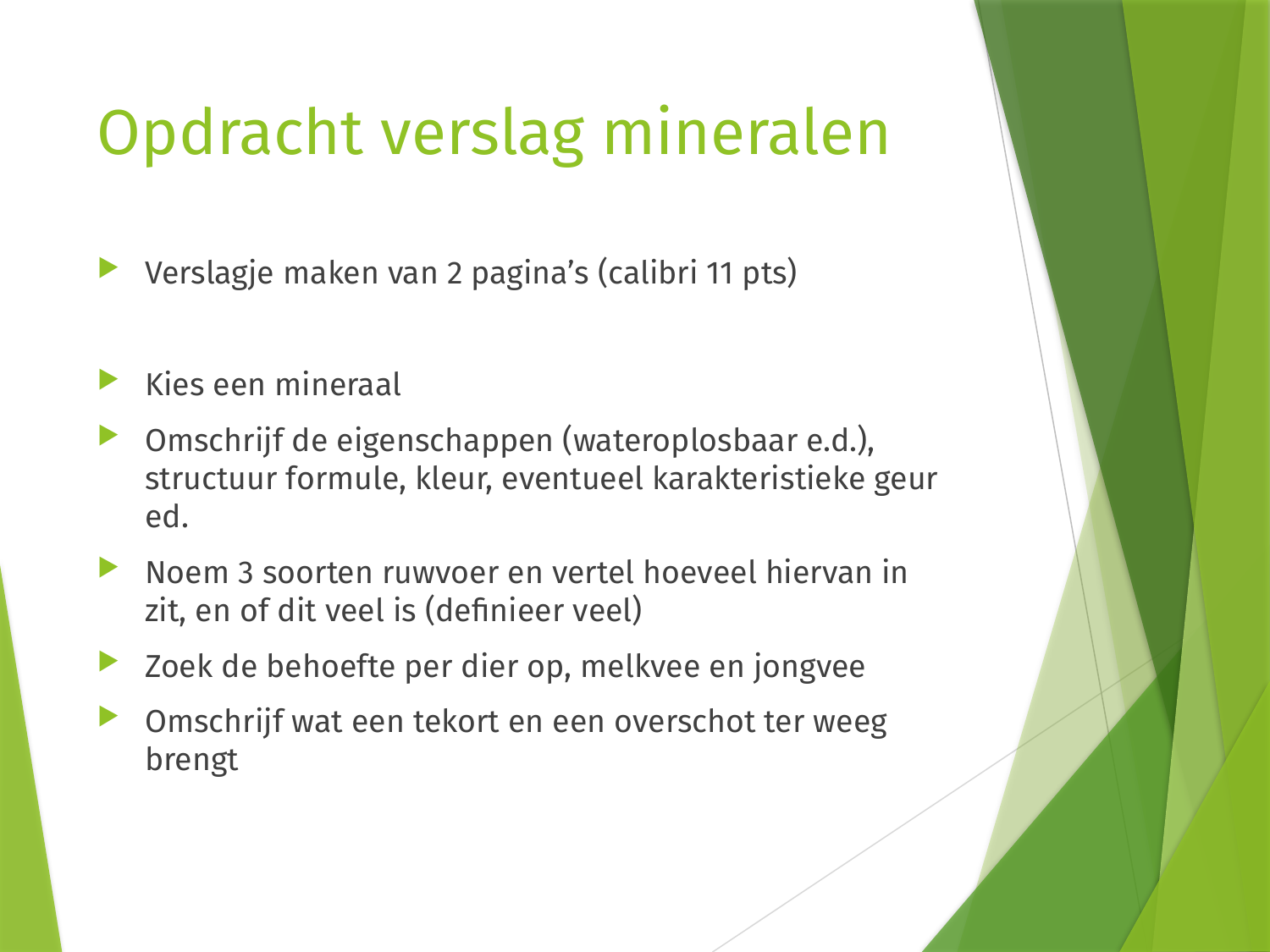

# Opdracht verslag mineralen
Verslagje maken van 2 pagina’s (calibri 11 pts)

Kies een mineraal
Omschrijf de eigenschappen (wateroplosbaar e.d.), structuur formule, kleur, eventueel karakteristieke geur ed.
Noem 3 soorten ruwvoer en vertel hoeveel hiervan in zit, en of dit veel is (definieer veel)
Zoek de behoefte per dier op, melkvee en jongvee
Omschrijf wat een tekort en een overschot ter weeg brengt